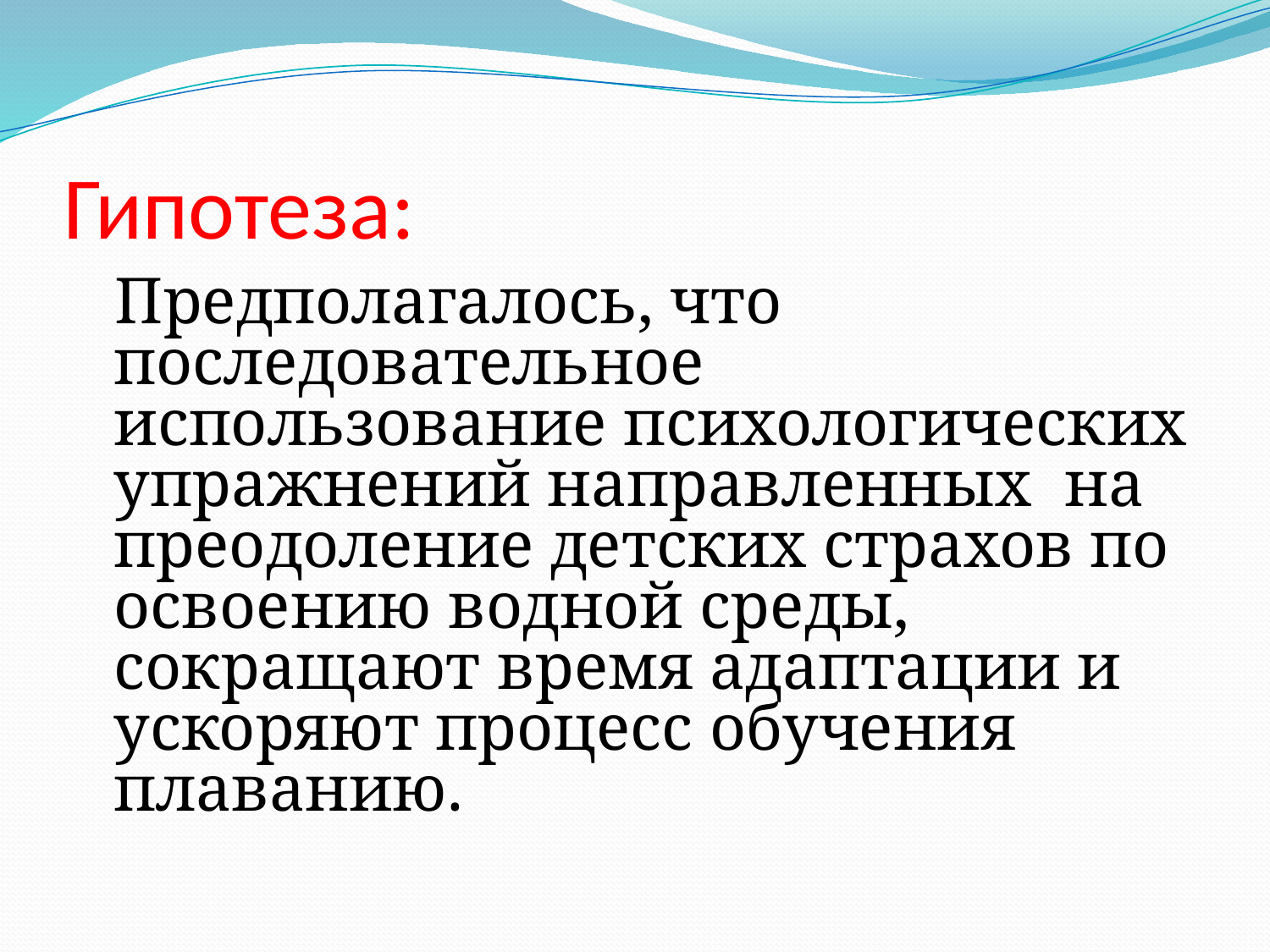

# Гипотеза:
   Предполагалось, что последовательное использование психологических упражнений направленных  на преодоление детских страхов по освоению водной среды, сокращают время адаптации и ускоряют процесс обучения плаванию.